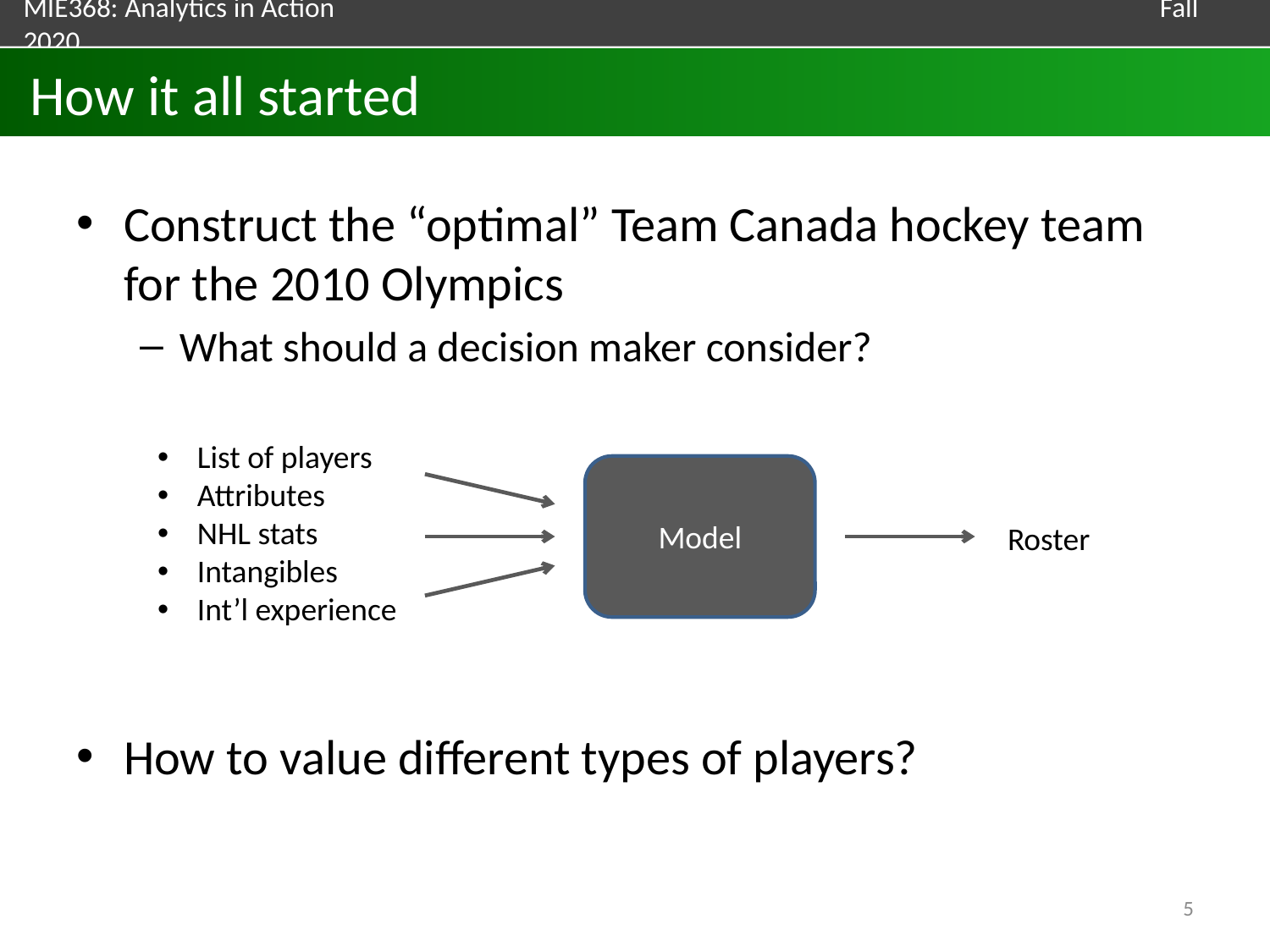

# How it all started
Construct the “optimal” Team Canada hockey team for the 2010 Olympics
What should a decision maker consider?

How to value different types of players?
List of players
Attributes
NHL stats
Intangibles
Int’l experience
Model
Roster
5